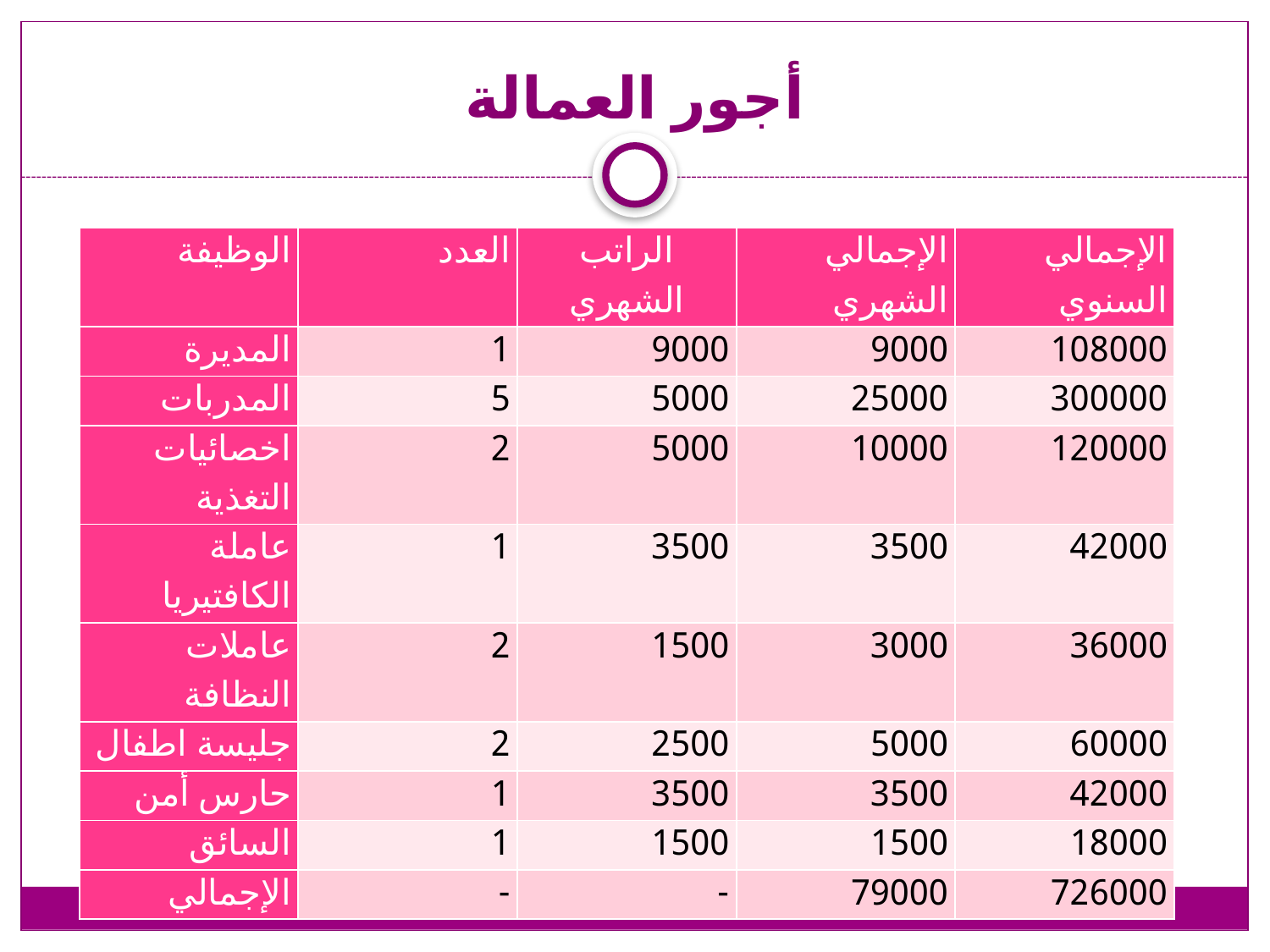

# أجور العمالة
| الوظيفة | العدد | الراتب الشهري | الإجمالي الشهري | الإجمالي السنوي |
| --- | --- | --- | --- | --- |
| المديرة | 1 | 9000 | 9000 | 108000 |
| المدربات | 5 | 5000 | 25000 | 300000 |
| اخصائيات التغذية | 2 | 5000 | 10000 | 120000 |
| عاملة الكافتيريا | 1 | 3500 | 3500 | 42000 |
| عاملات النظافة | 2 | 1500 | 3000 | 36000 |
| جليسة اطفال | 2 | 2500 | 5000 | 60000 |
| حارس أمن | 1 | 3500 | 3500 | 42000 |
| السائق | 1 | 1500 | 1500 | 18000 |
| الإجمالي | - | - | 79000 | 726000 |